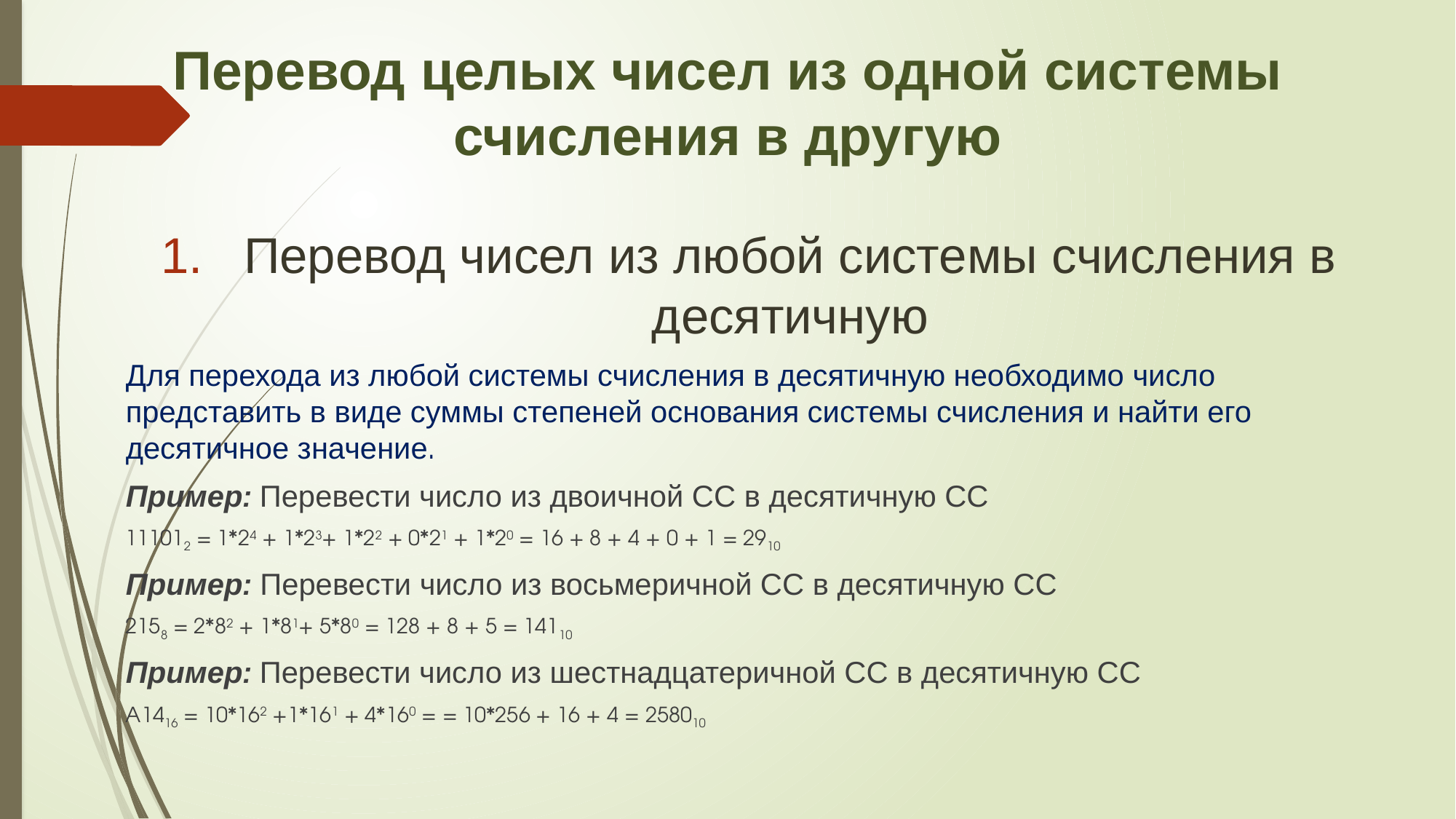

# Перевод целых чисел из одной системы счисления в другую
Перевод чисел из любой системы счисления в десятичную
Для перехода из любой системы счисления в десятичную необходимо число представить в виде суммы степеней основания системы счисления и найти его десятичное значение.
Пример: Перевести число из двоичной СС в десятичную СС
111012 = 1*24 + 1*23+ 1*22 + 0*21 + 1*20 = 16 + 8 + 4 + 0 + 1 = 2910
Пример: Перевести число из восьмеричной СС в десятичную СС
2158 = 2*82 + 1*81+ 5*80 = 128 + 8 + 5 = 14110
Пример: Перевести число из шестнадцатеричной СС в десятичную СС
A1416 = 10*162 +1*161 + 4*160 = = 10*256 + 16 + 4 = 258010